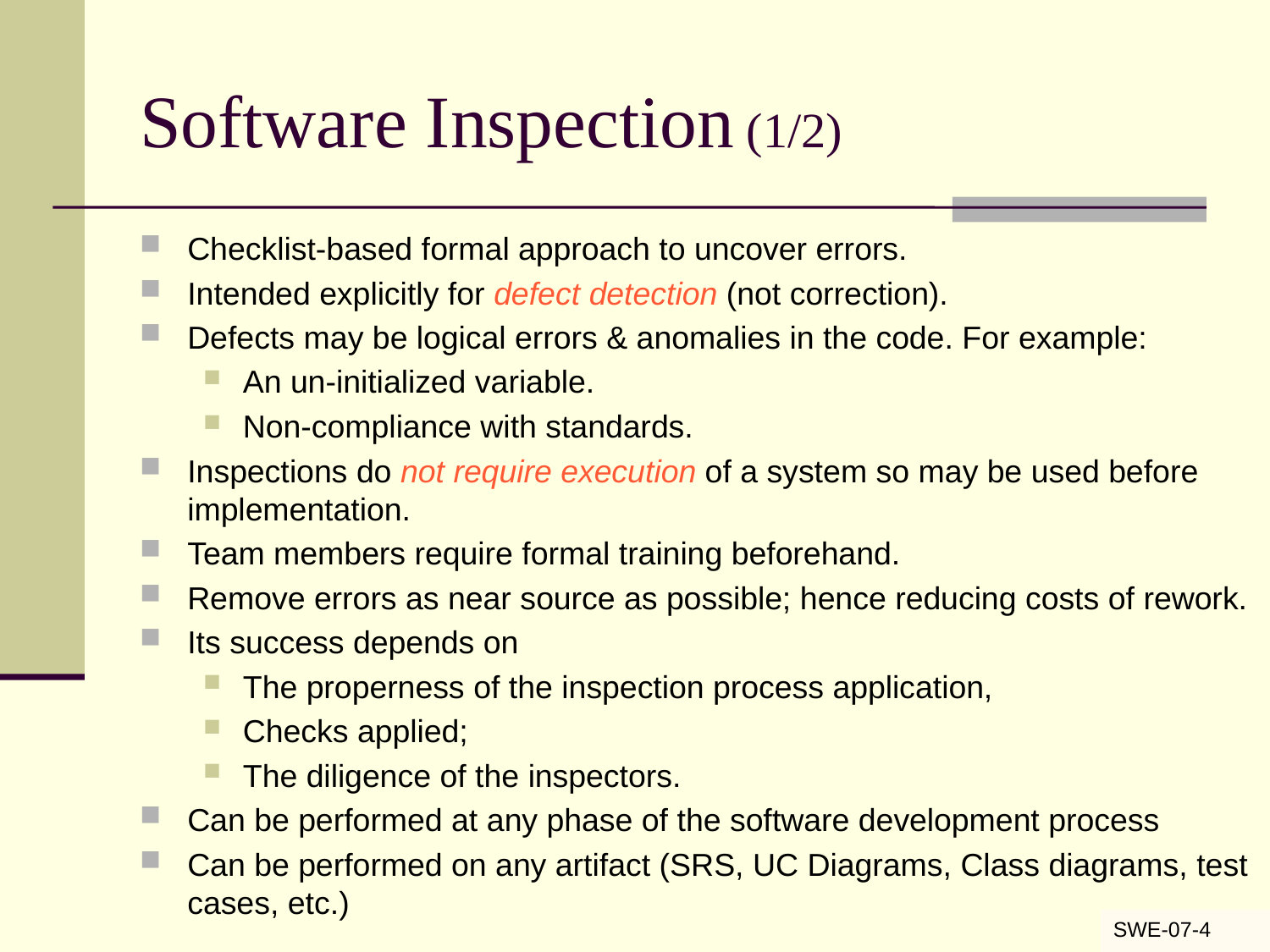

# Software Inspection (1/2)
Checklist-based formal approach to uncover errors.
Intended explicitly for defect detection (not correction).
Defects may be logical errors & anomalies in the code. For example:
An un-initialized variable.
Non-compliance with standards.
Inspections do not require execution of a system so may be used before implementation.
Team members require formal training beforehand.
Remove errors as near source as possible; hence reducing costs of rework.
Its success depends on
The properness of the inspection process application,
Checks applied;
The diligence of the inspectors.
Can be performed at any phase of the software development process
Can be performed on any artifact (SRS, UC Diagrams, Class diagrams, test cases, etc.)